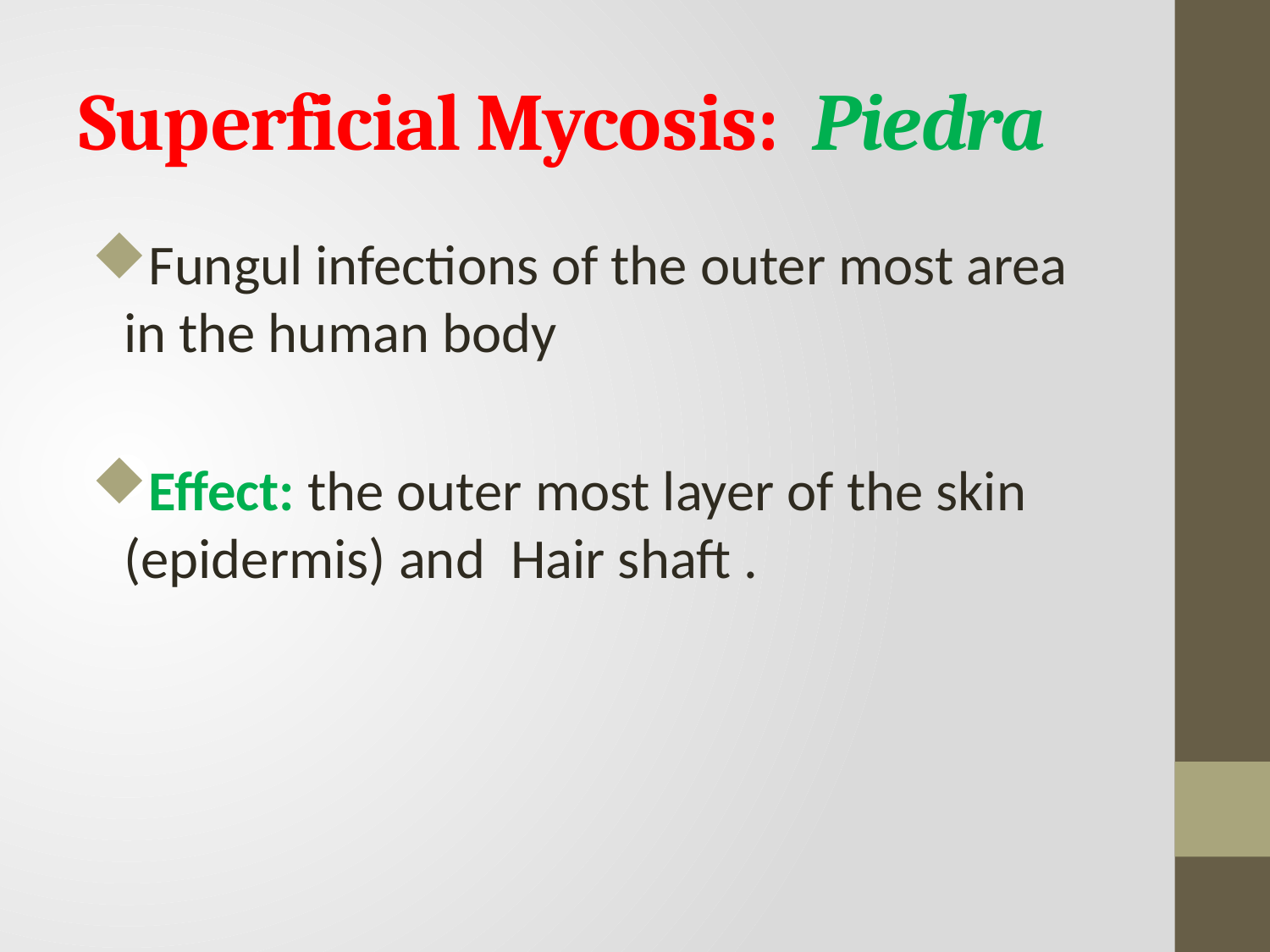

# Superficial Mycosis:  Piedra
Fungul infections of the outer most area in the human body

Effect: the outer most layer of the skin (epidermis) and  Hair shaft .